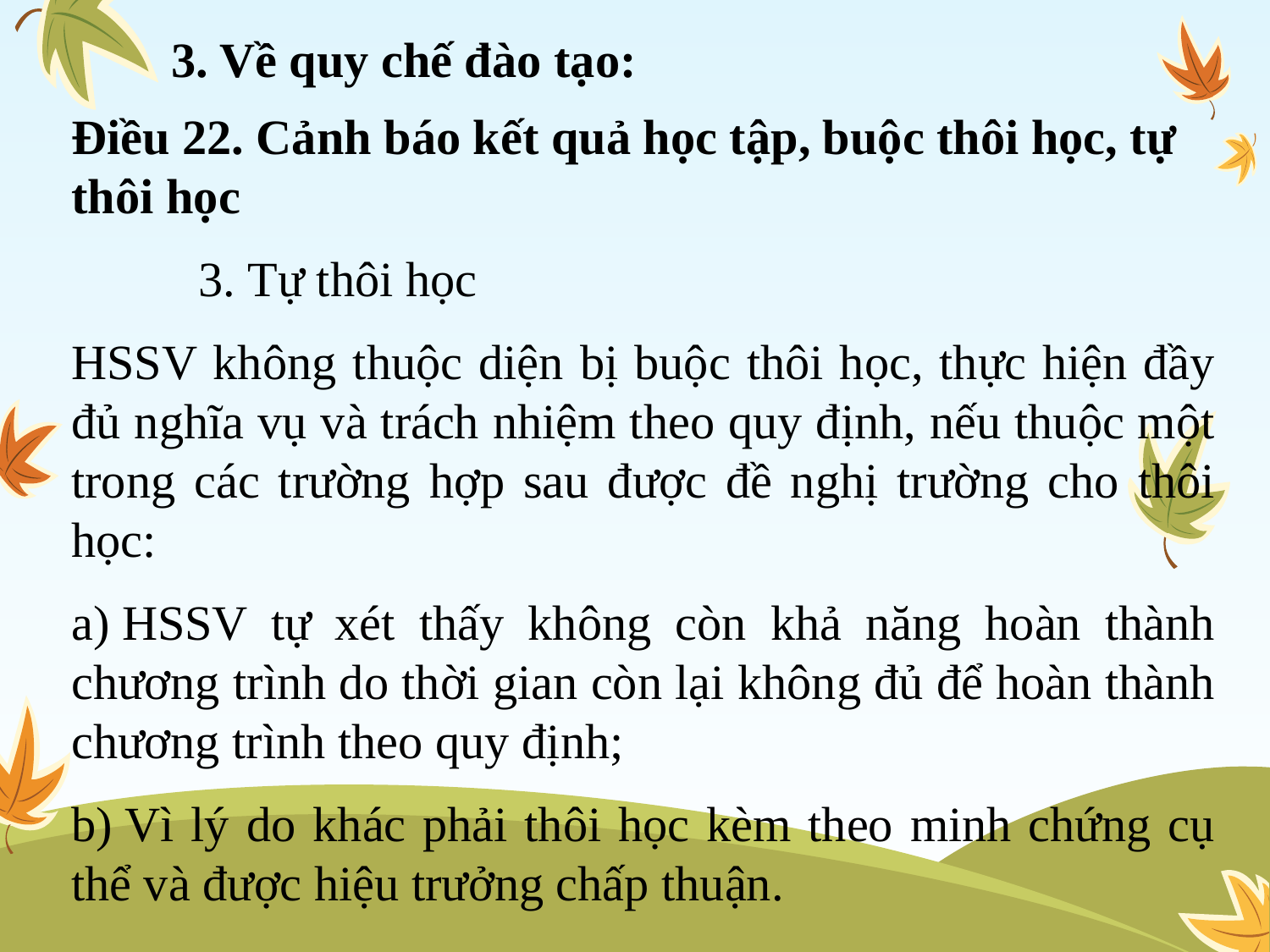

# 3. Về quy chế đào tạo:
Điều 22. Cảnh báo kết quả học tập, buộc thôi học, tự thôi học
	3. Tự thôi học
HSSV không thuộc diện bị buộc thôi học, thực hiện đầy đủ nghĩa vụ và trách nhiệm theo quy định, nếu thuộc một trong các trường hợp sau được đề nghị trường cho thôi học:
a) HSSV tự xét thấy không còn khả năng hoàn thành chương trình do thời gian còn lại không đủ để hoàn thành chương trình theo quy định;
b) Vì lý do khác phải thôi học kèm theo minh chứng cụ thể và được hiệu trưởng chấp thuận.